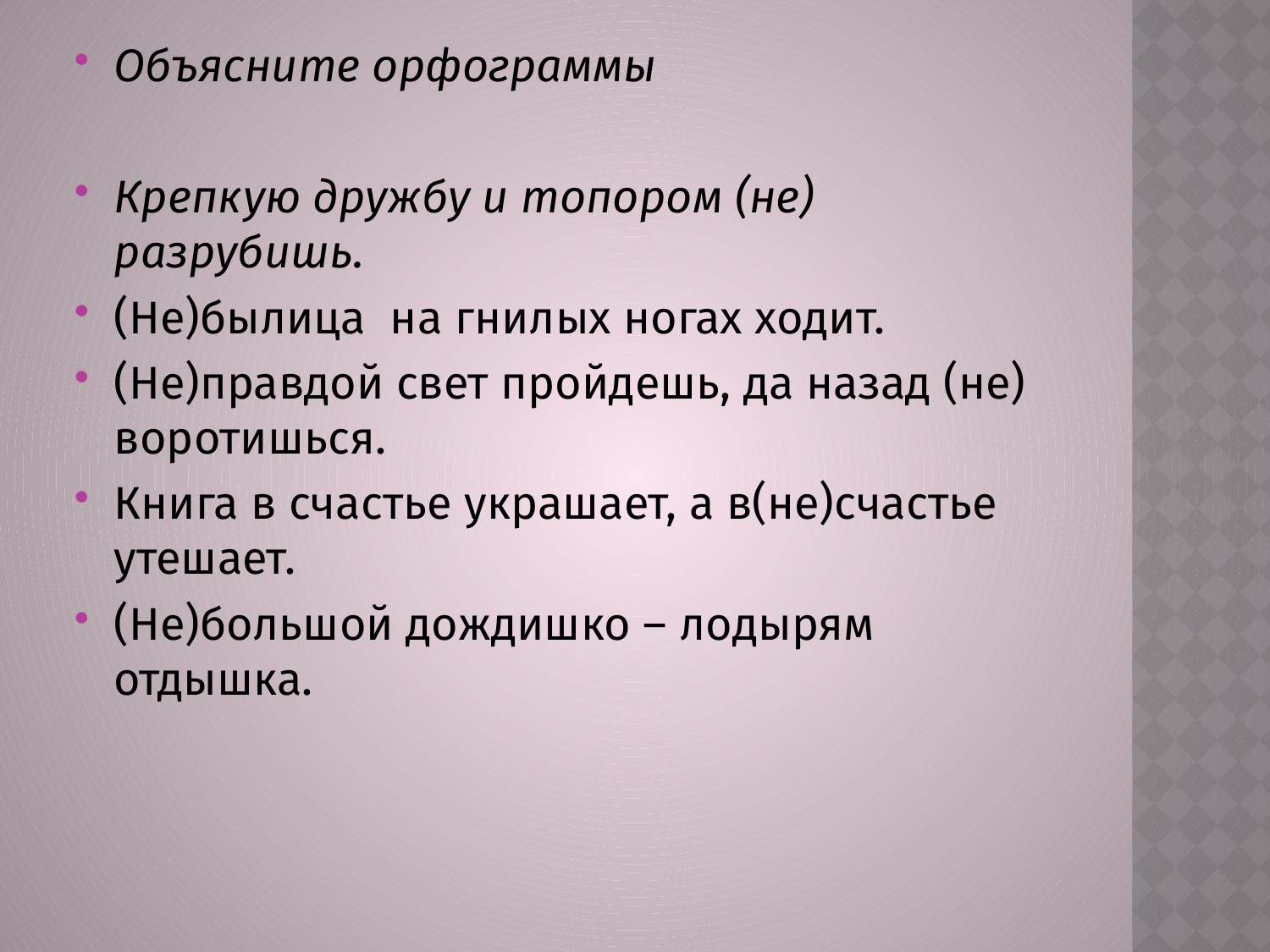

Объясните орфограммы

Крепкую дружбу и топором (не) разрубишь.
(Не)былица  на гнилых ногах ходит.
(Не)правдой свет пройдешь, да назад (не) воротишься.
Книга в счастье украшает, а в(не)счастье утешает.
(Не)большой дождишко – лодырям отдышка.